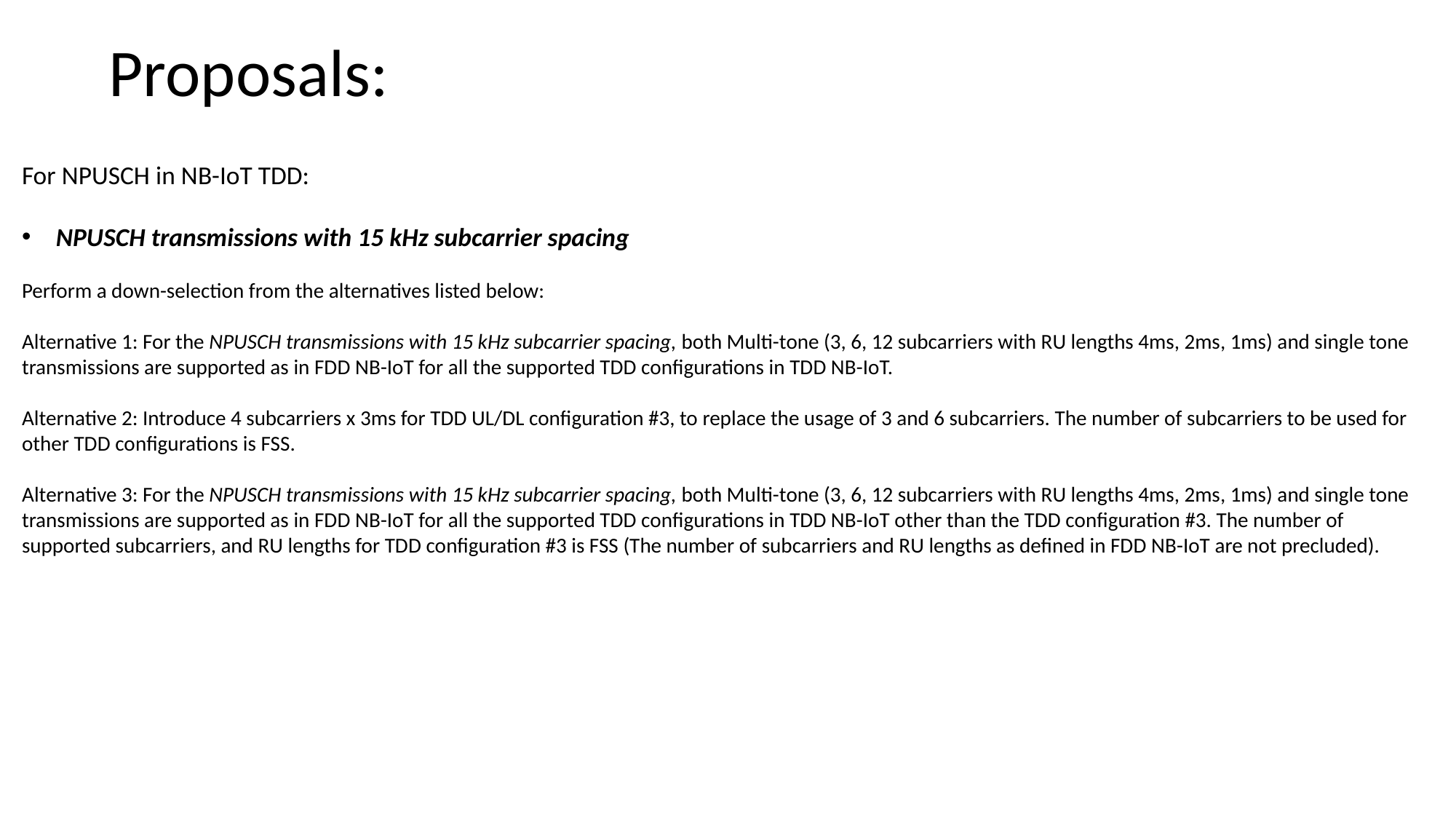

Proposals:
For NPUSCH in NB-IoT TDD:

NPUSCH transmissions with 15 kHz subcarrier spacing

Perform a down-selection from the alternatives listed below:

Alternative 1: For the NPUSCH transmissions with 15 kHz subcarrier spacing, both Multi-tone (3, 6, 12 subcarriers with RU lengths 4ms, 2ms, 1ms) and single tone transmissions are supported as in FDD NB-IoT for all the supported TDD configurations in TDD NB-IoT.

Alternative 2: Introduce 4 subcarriers x 3ms for TDD UL/DL configuration #3, to replace the usage of 3 and 6 subcarriers. The number of subcarriers to be used for other TDD configurations is FSS.

Alternative 3: For the NPUSCH transmissions with 15 kHz subcarrier spacing, both Multi-tone (3, 6, 12 subcarriers with RU lengths 4ms, 2ms, 1ms) and single tone transmissions are supported as in FDD NB-IoT for all the supported TDD configurations in TDD NB-IoT other than the TDD configuration #3. The number of supported subcarriers, and RU lengths for TDD configuration #3 is FSS (The number of subcarriers and RU lengths as defined in FDD NB-IoT are not precluded).